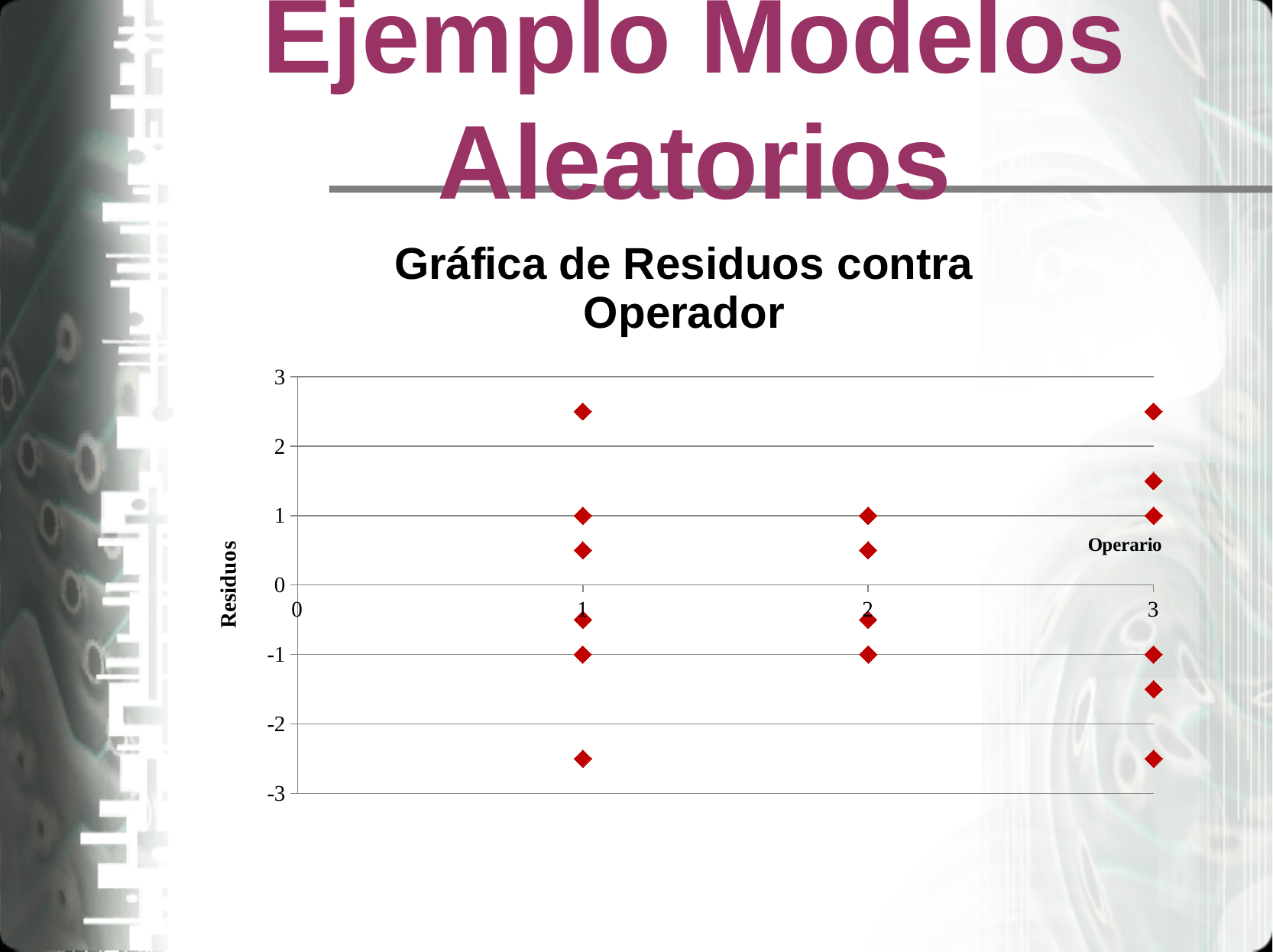

# Ejemplo Modelos Aleatorios

### Chart: Gráfica de Residuos contra Operador

| Category | Residuo |
|---|---|